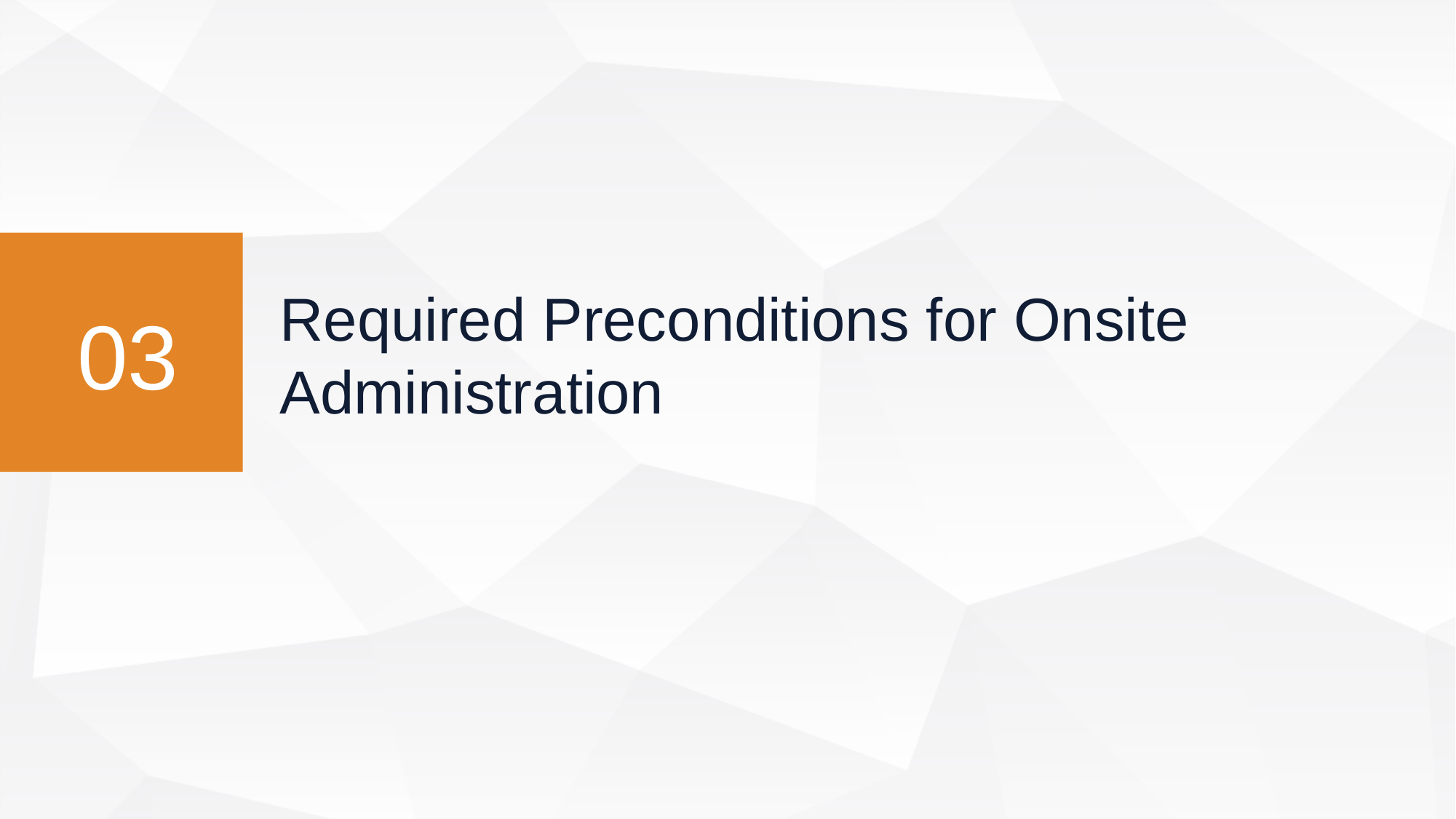

Required Preconditions for Onsite Administration

Required Preconditions for Onsite Administration

03